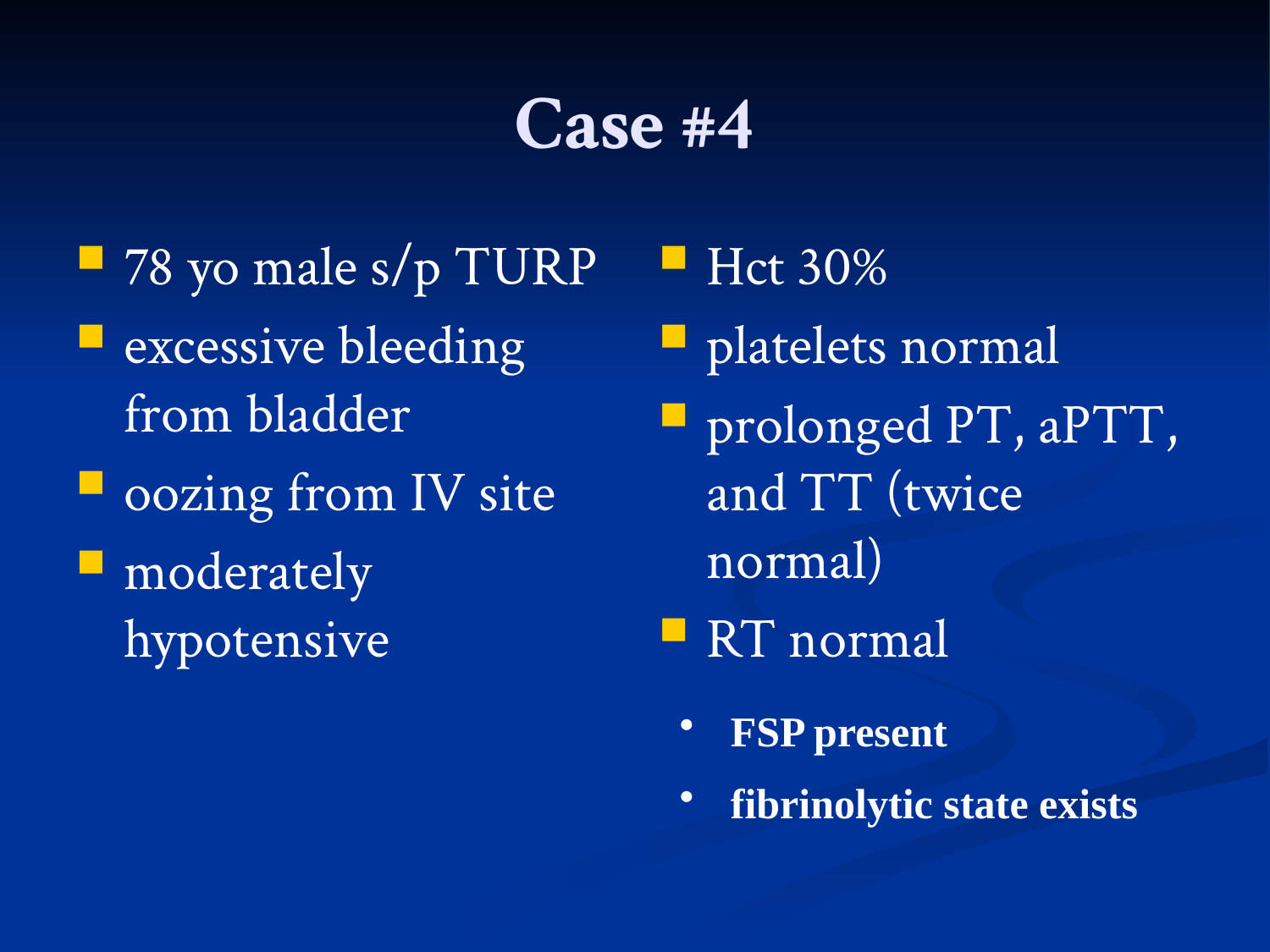

# Case #4
78 yo male s/p TURP
excessive bleeding from bladder
oozing from IV site
moderately hypotensive
Hct 30%
platelets normal
prolonged PT, aPTT, and TT (twice normal)
RT normal

  FSP present
  fibrinolytic state exists